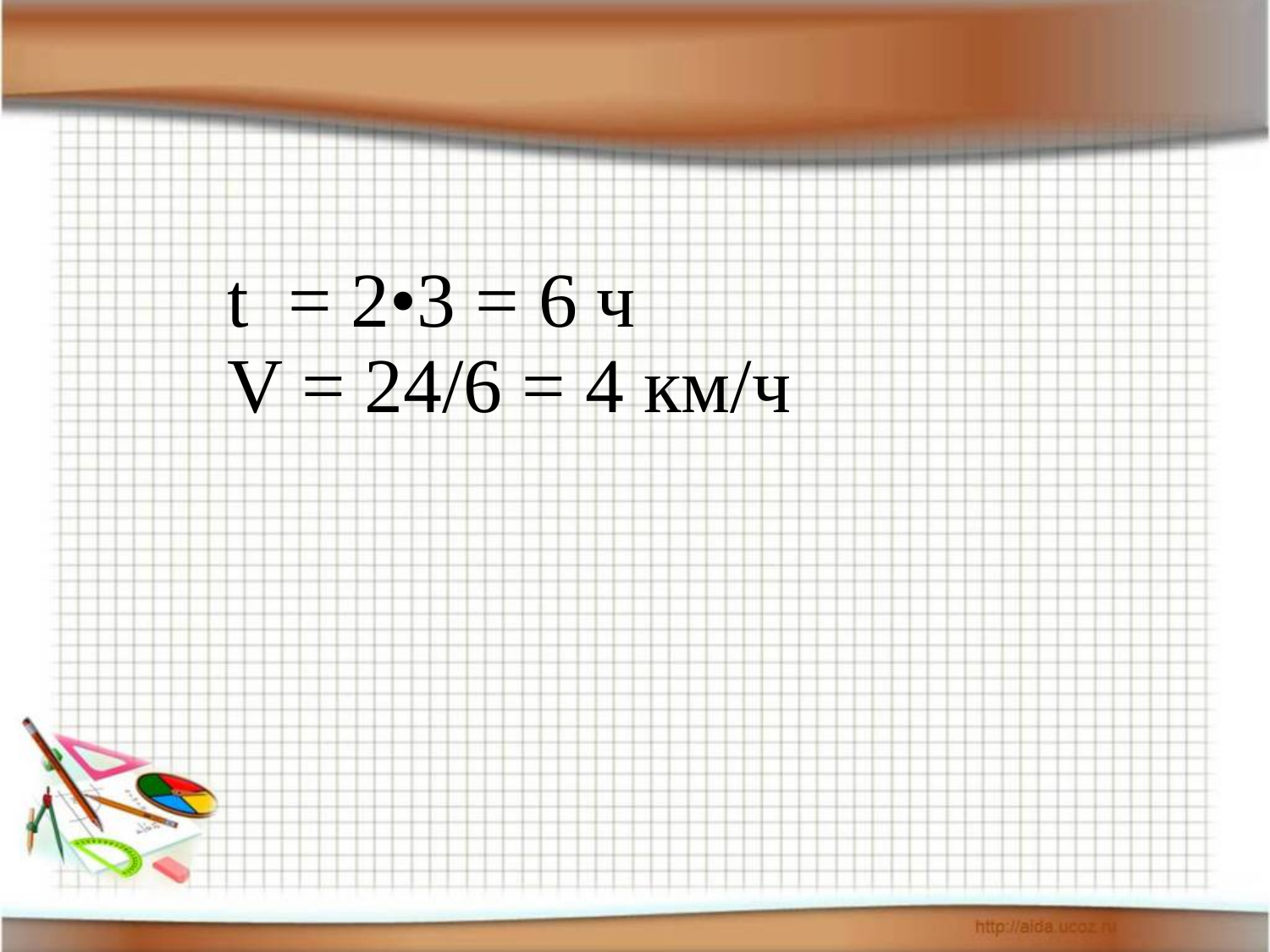

#
| t = 2•3 = 6 ч V = 24/6 = 4 км/ч |
| --- |